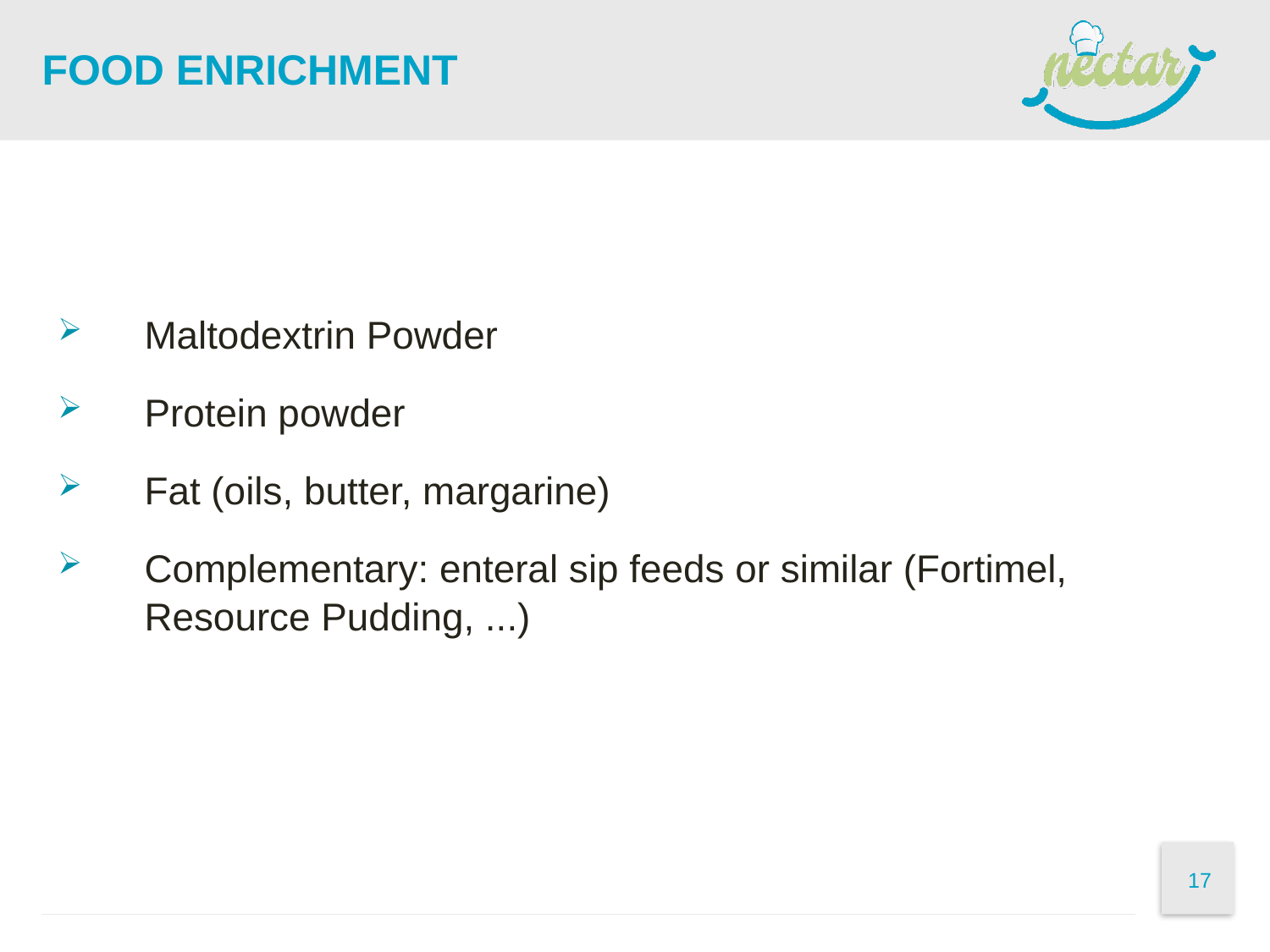

# Food enrichment
Maltodextrin Powder
Protein powder
Fat (oils, butter, margarine)
Complementary: enteral sip feeds or similar (Fortimel, Resource Pudding, ...)